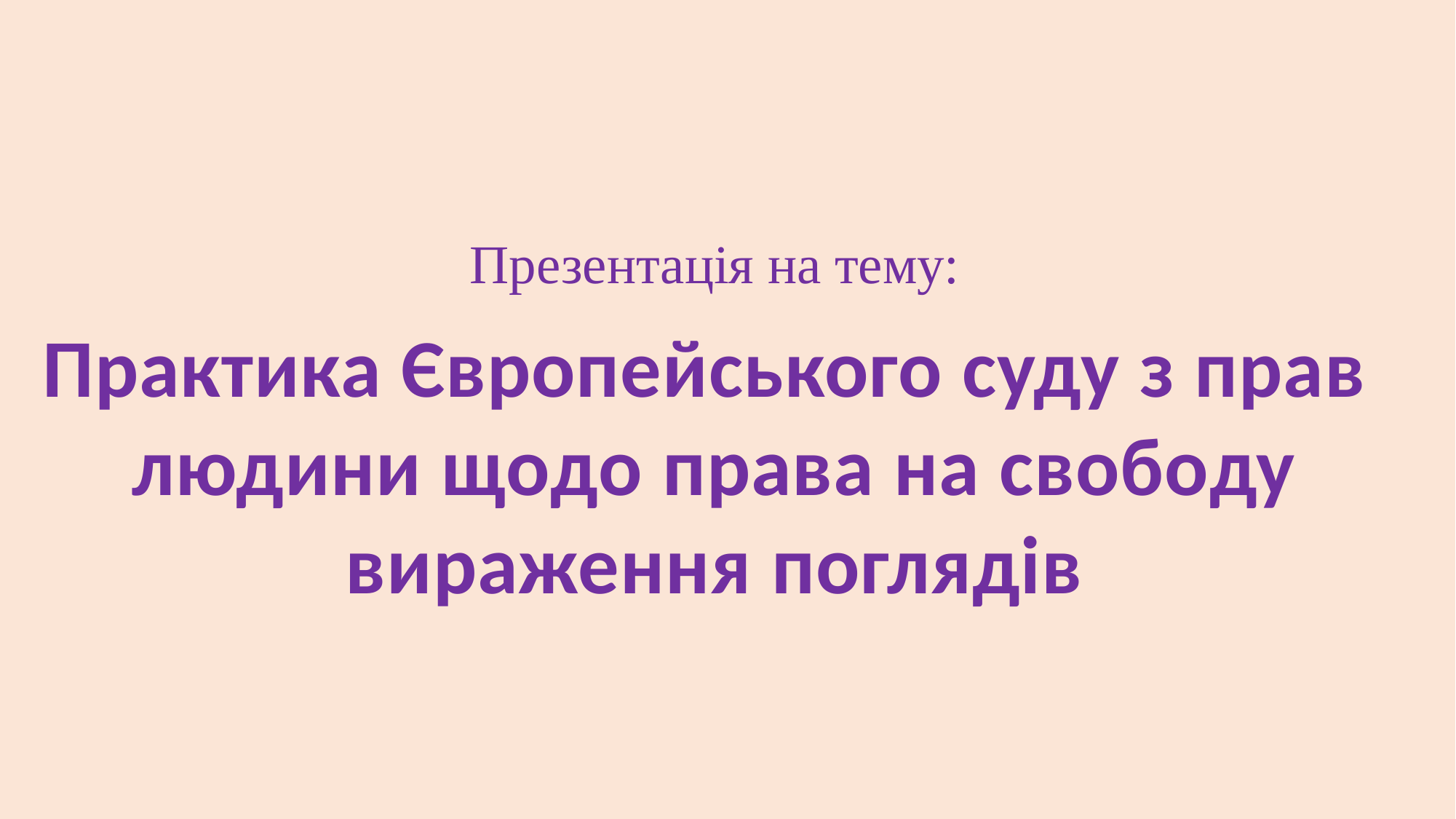

Презентація на тему:
Практика Європейського суду з прав
людини щодо права на свободу
вираження поглядів